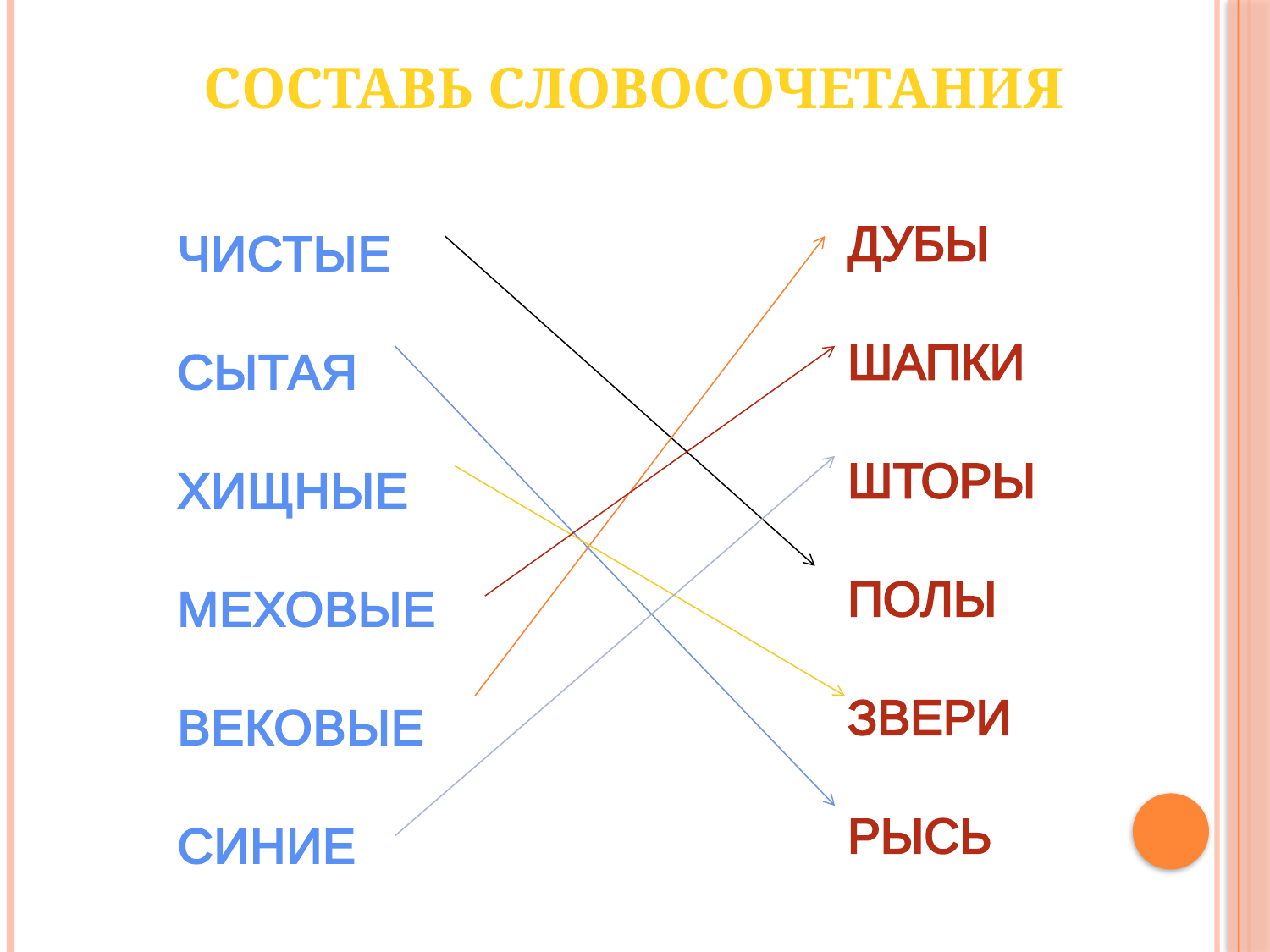

СОСТАВЬ СЛОВОСОЧЕТАНИЯ
ДУБЫ
ШАПКИ
ШТОРЫ
ПОЛЫ
ЗВЕРИ
РЫСЬ
ЧИСТЫЕ
СЫТАЯ
ХИЩНЫЕ
МЕХОВЫЕ
ВЕКОВЫЕ
СИНИЕ